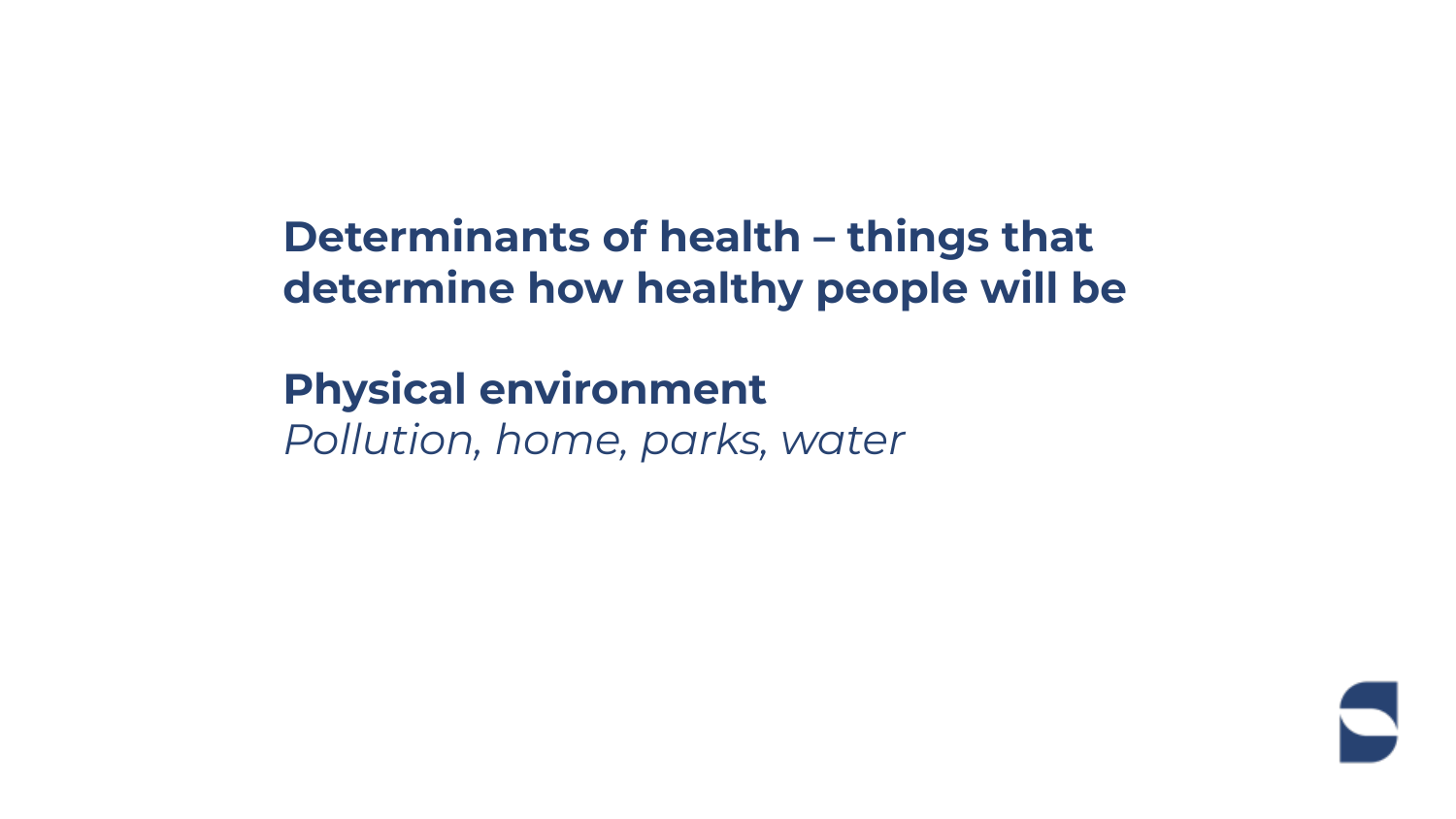

# Determinants of health – things that determine how healthy people will be Physical environment Pollution, home, parks, water